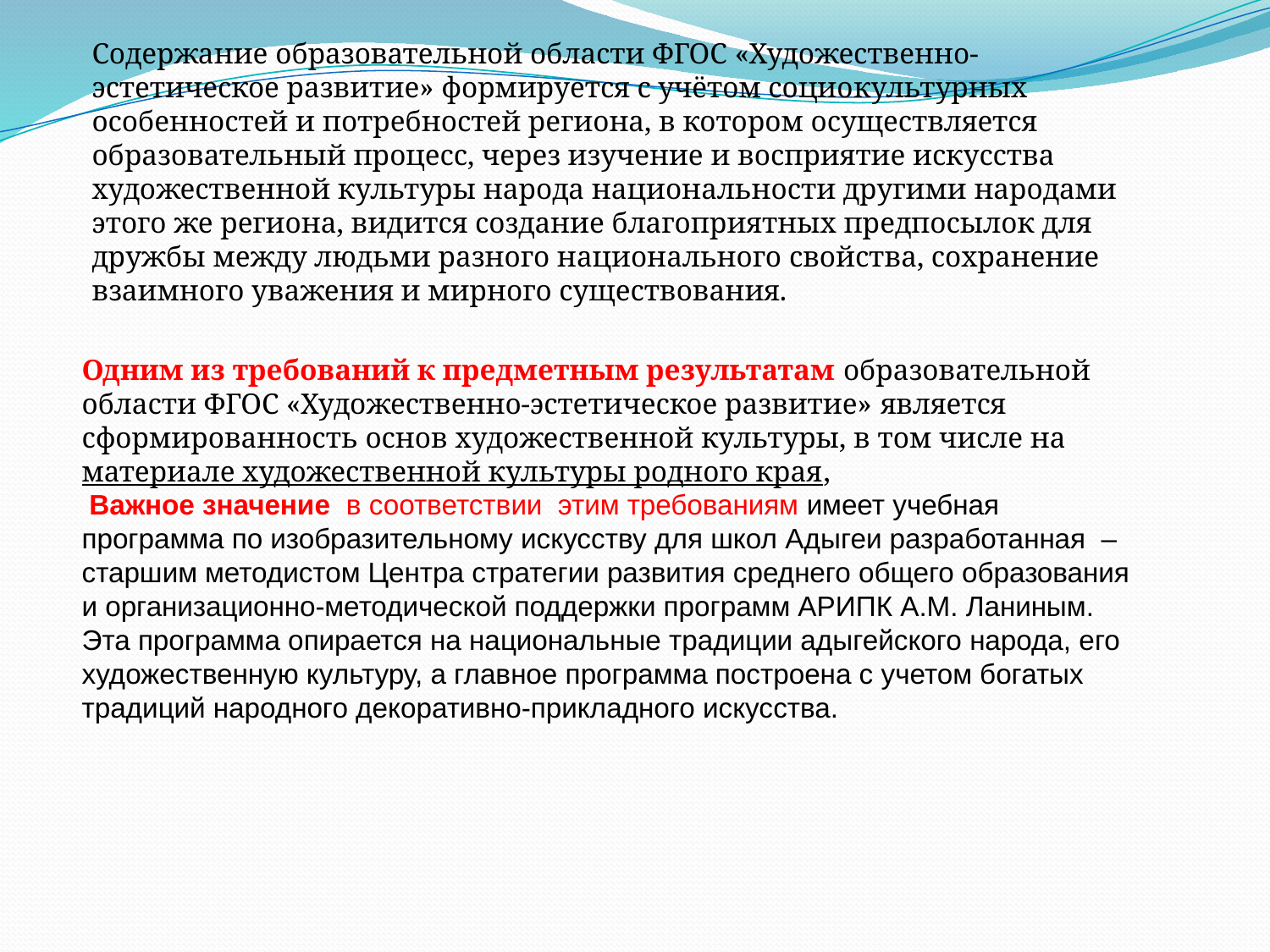

Содержание образовательной области ФГОС «Художественно-эстетическое развитие» формируется с учётом социо­культурных особенностей и потребностей региона, в котором осуществляется образовательный процесс, через изучение и восприятие искусства художественной культуры народа национальности другими народами этого же региона, видится создание благоприятных предпосылок для дружбы между людьми разного национального свойства, сохранение взаимного уважения и мирного существования.

Одним из требований к предметным результатам образовательной области ФГОС «Художественно-эстетическое развитие» является сформированность основ художественной культуры, в том числе на материале художественной культуры родного края,
 Важное значение  в соответствии  этим требованиям имеет учебная программа по изобразительному искусству для школ Адыгеи разработанная  – старшим методистом Центра стратегии развития среднего общего образования и организационно-методической поддержки программ АРИПК А.М. Ланиным. Эта программа опирается на национальные традиции адыгейского народа, его художественную культуру, а главное программа построена с учетом богатых традиций народного декоративно-прикладного искусства.